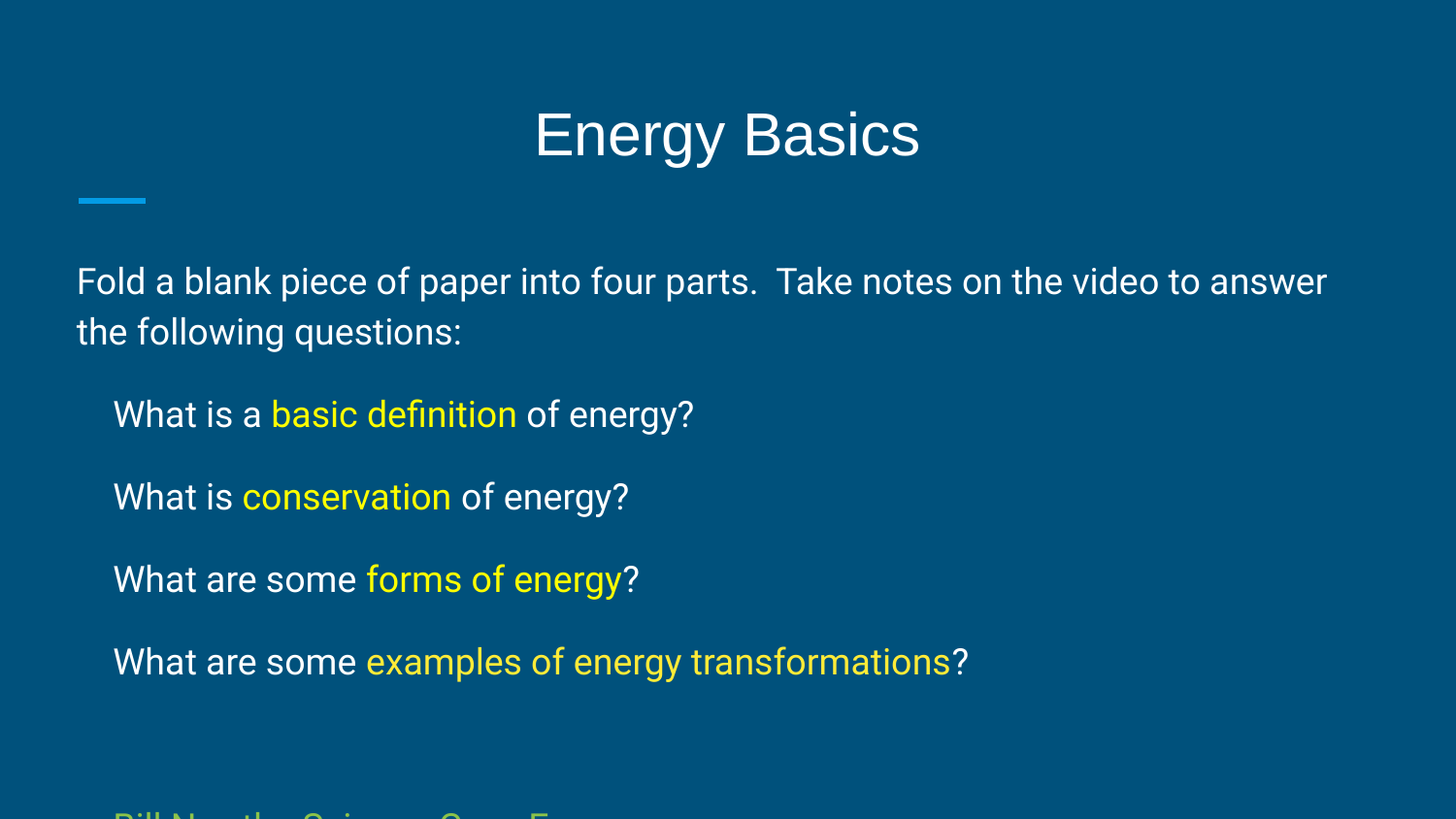

# Energy Basics
Fold a blank piece of paper into four parts.  Take notes on the video to answer the following questions:
What is a basic definition of energy?
What is conservation of energy?
What are some forms of energy?
What are some examples of energy transformations?

Bill Nye the Science Guy - Energy